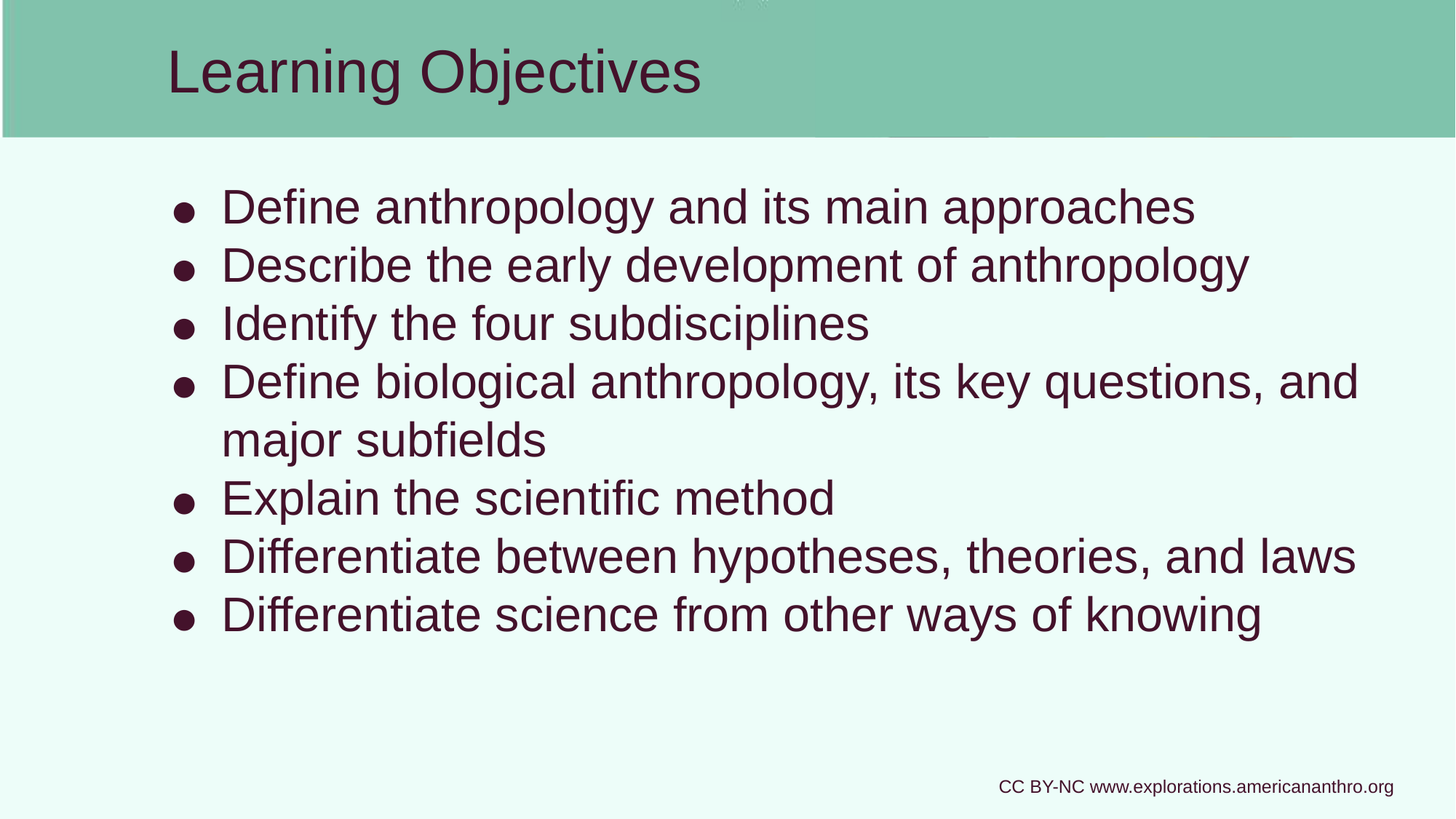

# Learning Objectives
Define anthropology and its main approaches
Describe the early development of anthropology
Identify the four subdisciplines
Define biological anthropology, its key questions, and major subfields
Explain the scientific method
Differentiate between hypotheses, theories, and laws
Differentiate science from other ways of knowing